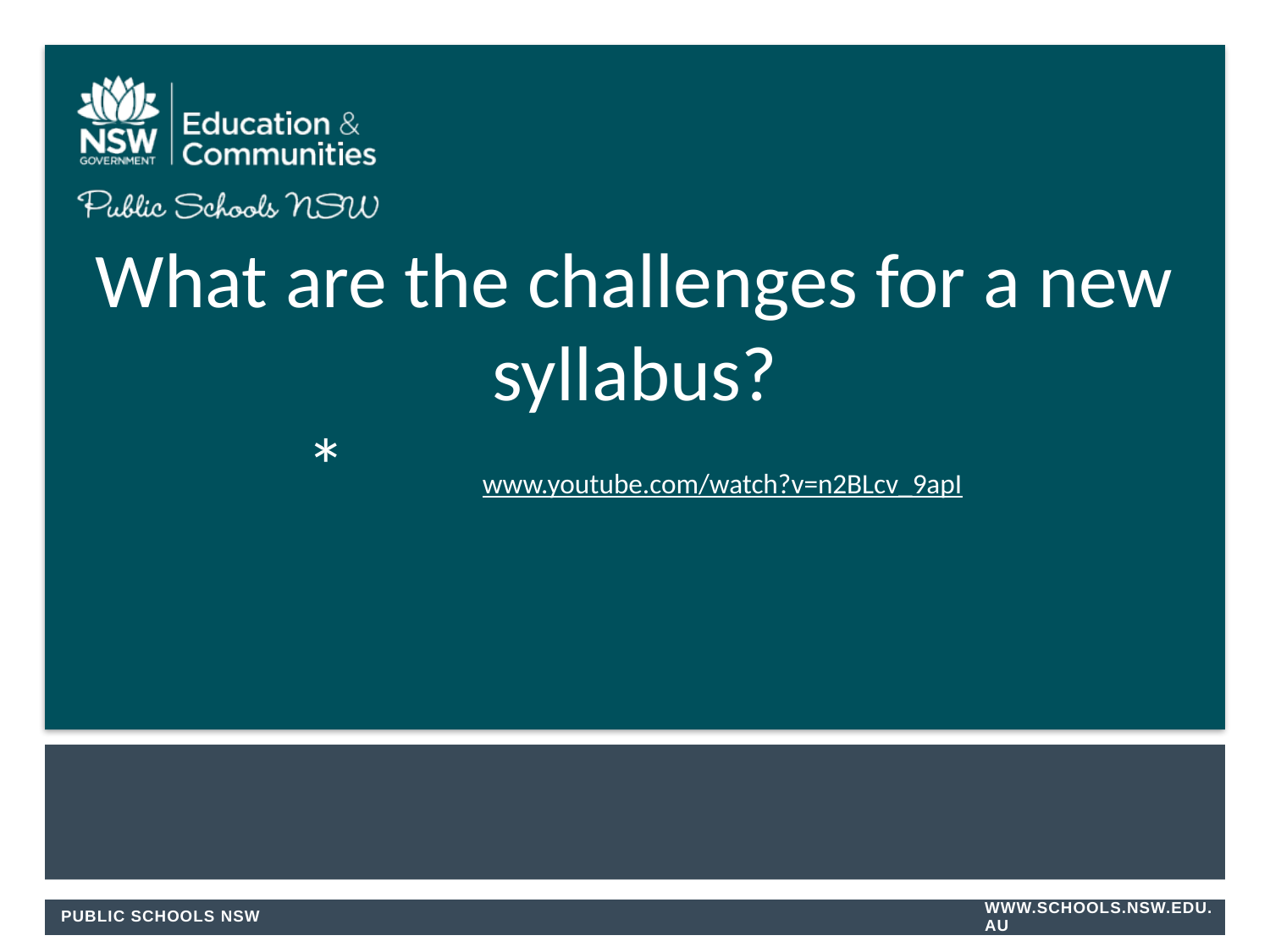

# What are the challenges for a new syllabus? * http http://www.youtube.com/watch?v=n2BLcv_9apI